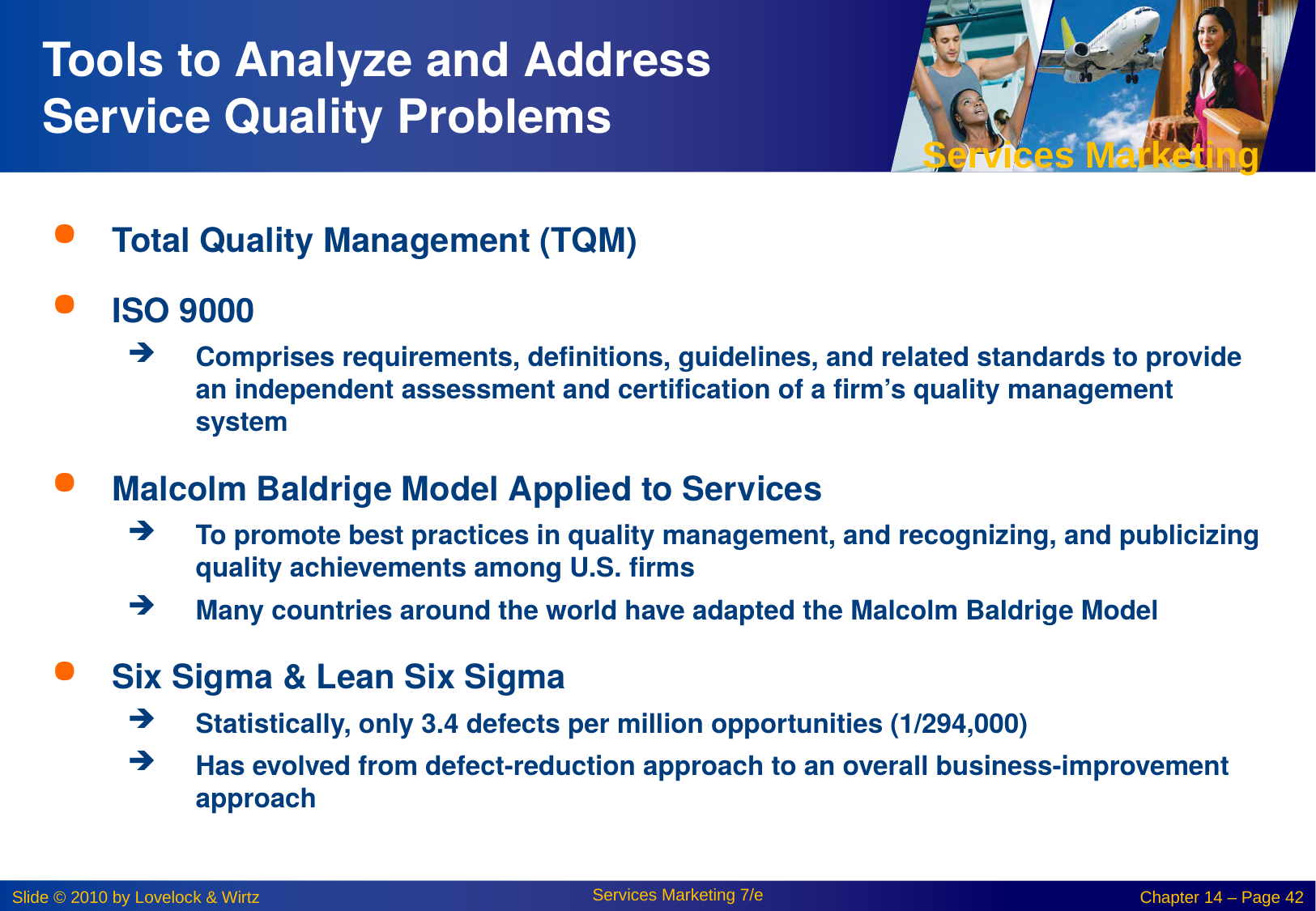

# Tools to Analyze and Address Service Quality Problems
Total Quality Management (TQM)
ISO 9000
Comprises requirements, definitions, guidelines, and related standards to provide an independent assessment and certification of a firm’s quality management system
Malcolm Baldrige Model Applied to Services
To promote best practices in quality management, and recognizing, and publicizing quality achievements among U.S. firms
Many countries around the world have adapted the Malcolm Baldrige Model
Six Sigma & Lean Six Sigma
Statistically, only 3.4 defects per million opportunities (1/294,000)
Has evolved from defect-reduction approach to an overall business-improvement approach